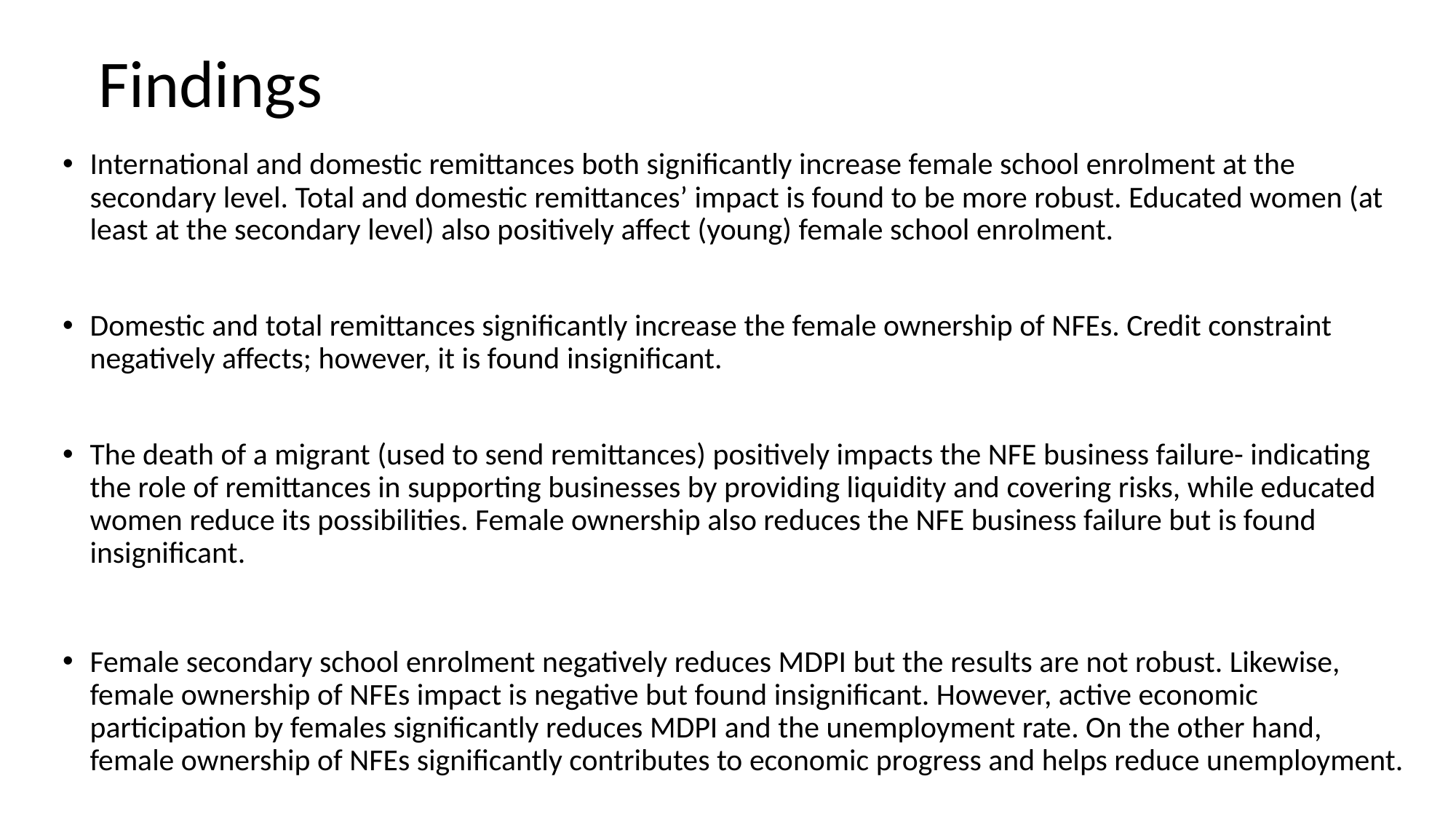

# Findings
International and domestic remittances both significantly increase female school enrolment at the secondary level. Total and domestic remittances’ impact is found to be more robust. Educated women (at least at the secondary level) also positively affect (young) female school enrolment.

Domestic and total remittances significantly increase the female ownership of NFEs. Credit constraint negatively affects; however, it is found insignificant.

The death of a migrant (used to send remittances) positively impacts the NFE business failure- indicating the role of remittances in supporting businesses by providing liquidity and covering risks, while educated women reduce its possibilities. Female ownership also reduces the NFE business failure but is found insignificant.

Female secondary school enrolment negatively reduces MDPI but the results are not robust. Likewise, female ownership of NFEs impact is negative but found insignificant. However, active economic participation by females significantly reduces MDPI and the unemployment rate. On the other hand, female ownership of NFEs significantly contributes to economic progress and helps reduce unemployment.